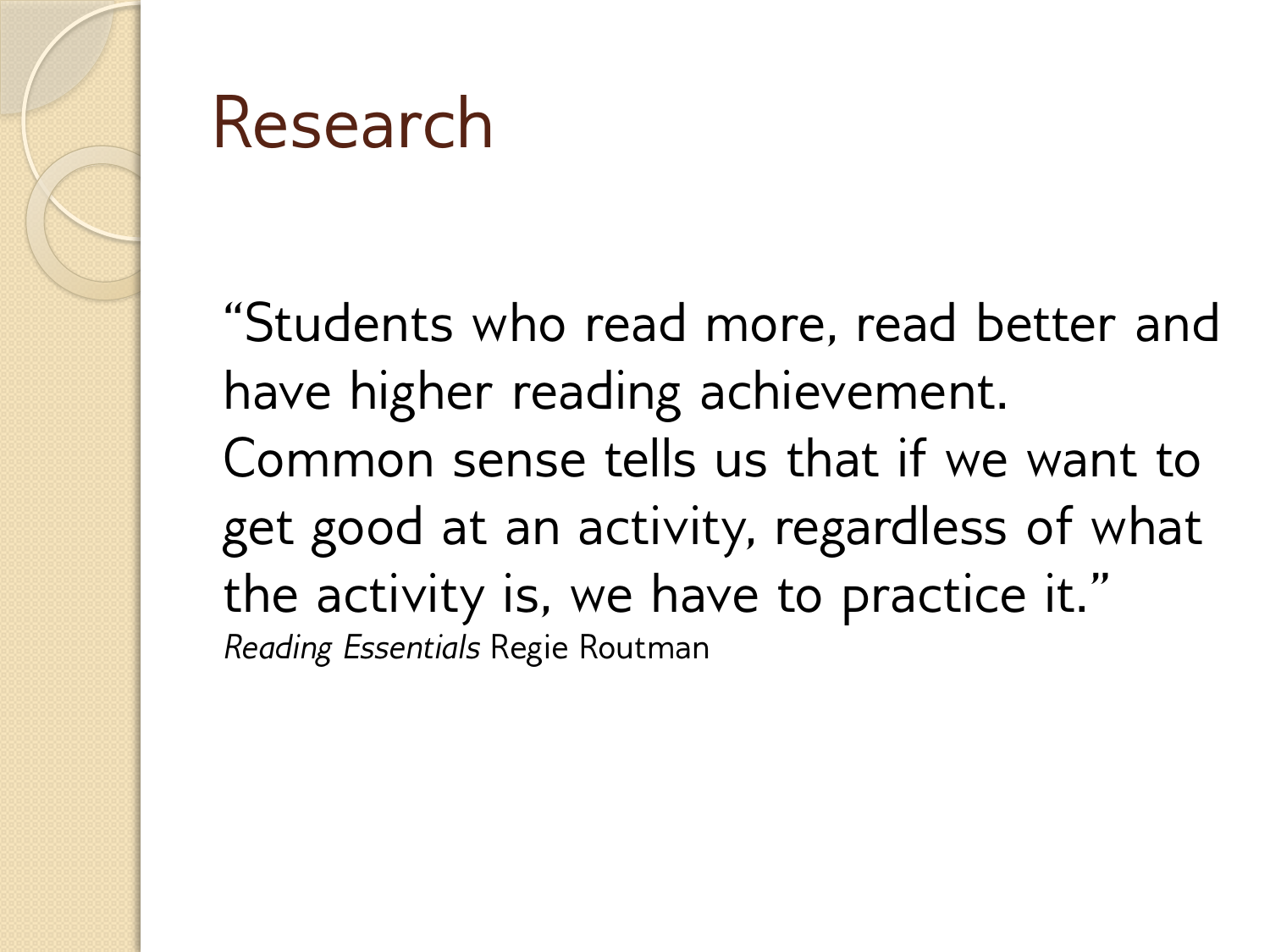

# Research

“Students who read more, read better and have higher reading achievement. Common sense tells us that if we want to get good at an activity, regardless of what the activity is, we have to practice it.” Reading Essentials Regie Routman